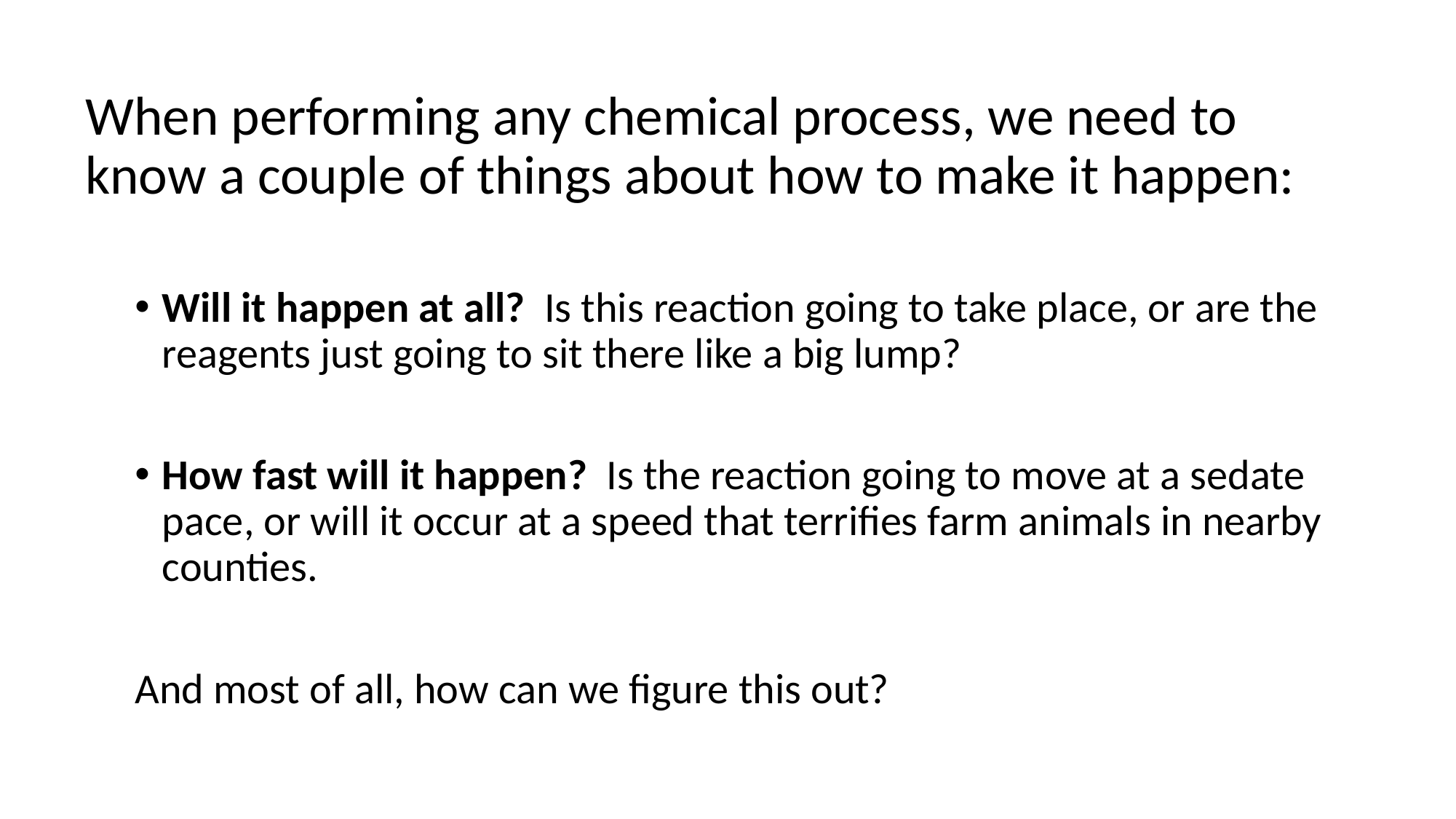

# When performing any chemical process, we need to know a couple of things about how to make it happen:
Will it happen at all?  Is this reaction going to take place, or are the reagents just going to sit there like a big lump?

How fast will it happen?  Is the reaction going to move at a sedate pace, or will it occur at a speed that terrifies farm animals in nearby counties.

And most of all, how can we figure this out?